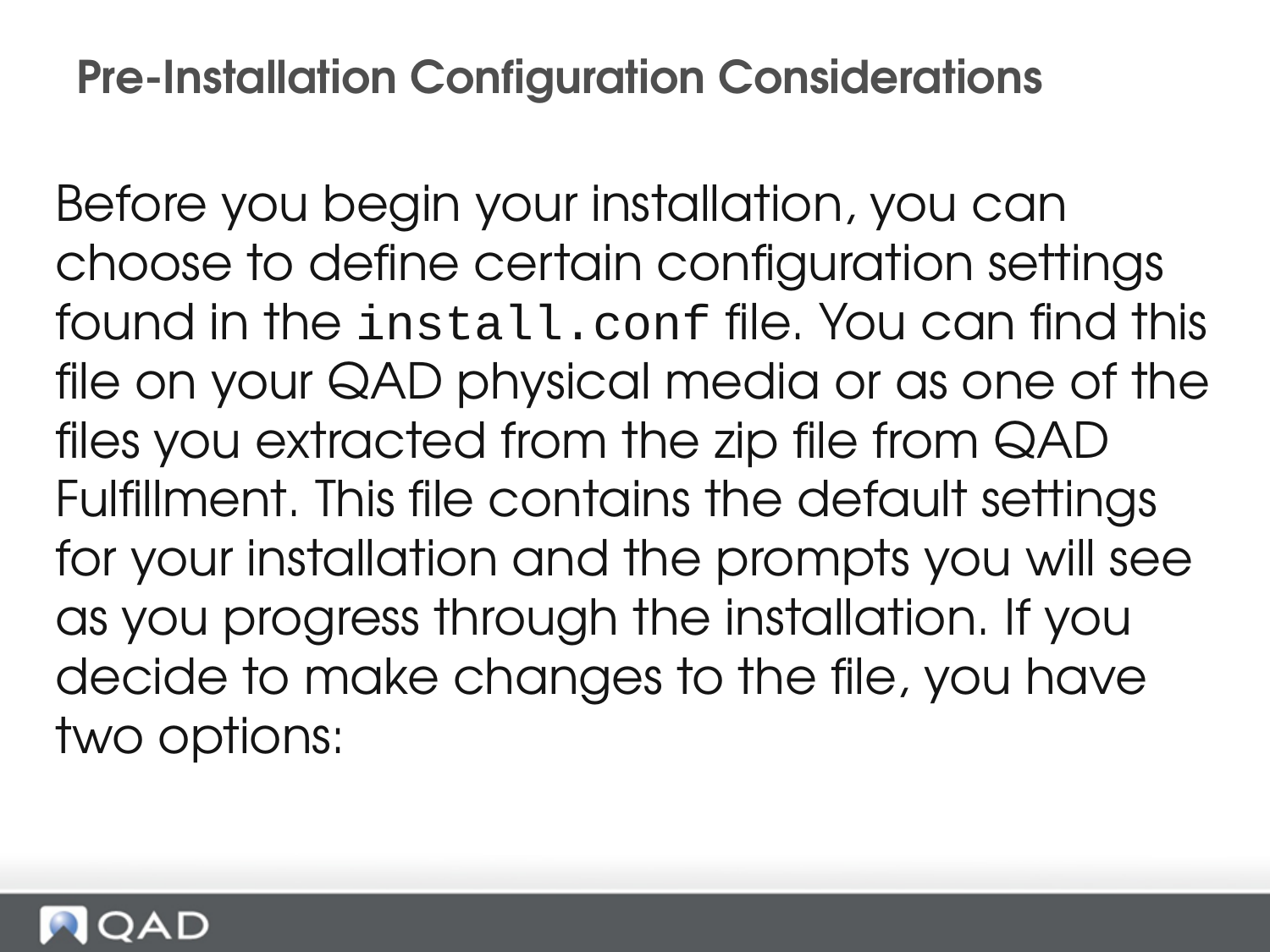

# Pre-Installation Configuration Considerations
Before you begin your installation, you can choose to define certain configuration settings found in the install.conf file. You can find this file on your QAD physical media or as one of the files you extracted from the zip file from QAD Fulfillment. This file contains the default settings for your installation and the prompts you will see as you progress through the installation. If you decide to make changes to the file, you have two options: